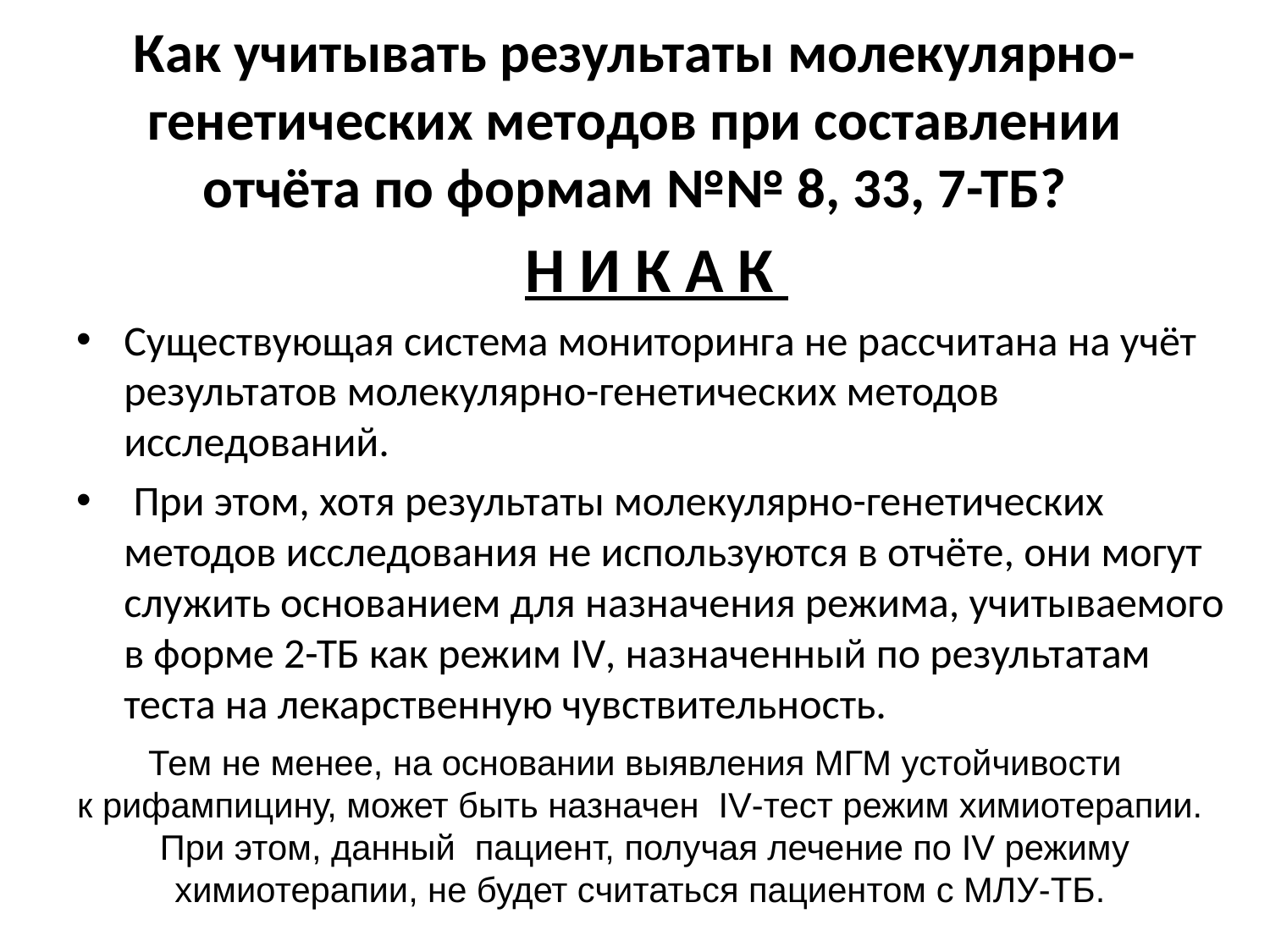

# Как учитывать результаты молекулярно-генетических методов при составлении отчёта по формам №№ 8, 33, 7-ТБ?
Н И К А К
Существующая система мониторинга не рассчитана на учёт результатов молекулярно-генетических методов исследований.
 При этом, хотя результаты молекулярно-генетических методов исследования не используются в отчёте, они могут служить основанием для назначения режима, учитываемого в форме 2-ТБ как режим IV, назначенный по результатам теста на лекарственную чувствительность.
Тем не менее, на основании выявления МГМ устойчивости
к рифампицину, может быть назначен  IV-тест режим химиотерапии.
 При этом, данный  пациент, получая лечение по IV режиму химиотерапии, не будет считаться пациентом с МЛУ-ТБ.